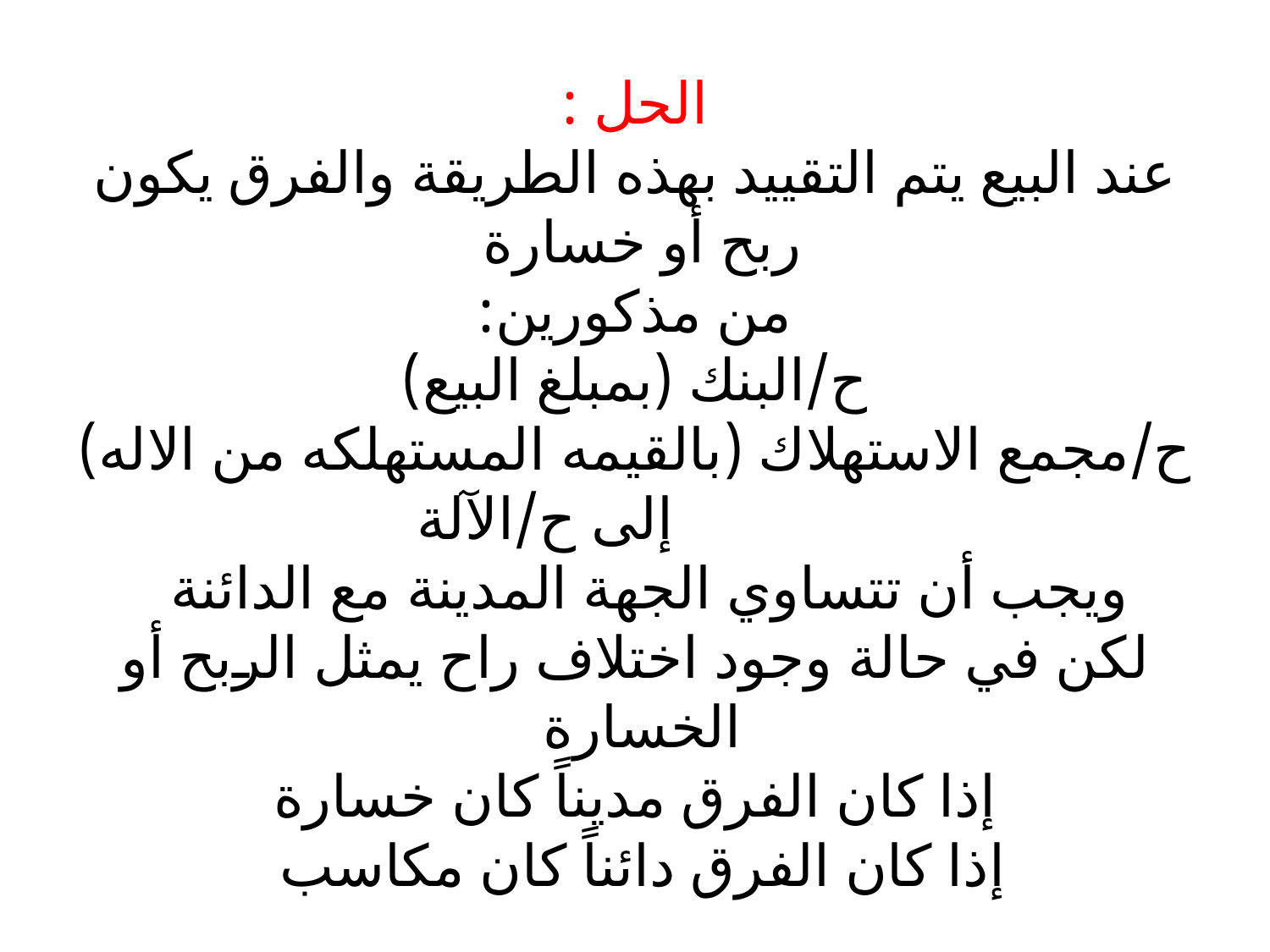

# الحل : عند البيع يتم التقييد بهذه الطريقة والفرق يكون ربح أو خسارة من مذكورين: ح/البنك (بمبلغ البيع) ح/مجمع الاستهلاك (بالقيمه المستهلكه من الاله) إلى ح/الآلة ويجب أن تتساوي الجهة المدينة مع الدائنة لكن في حالة وجود اختلاف راح يمثل الربح أو الخسارة إذا كان الفرق مديناً كان خسارة إذا كان الفرق دائناً كان مكاسب